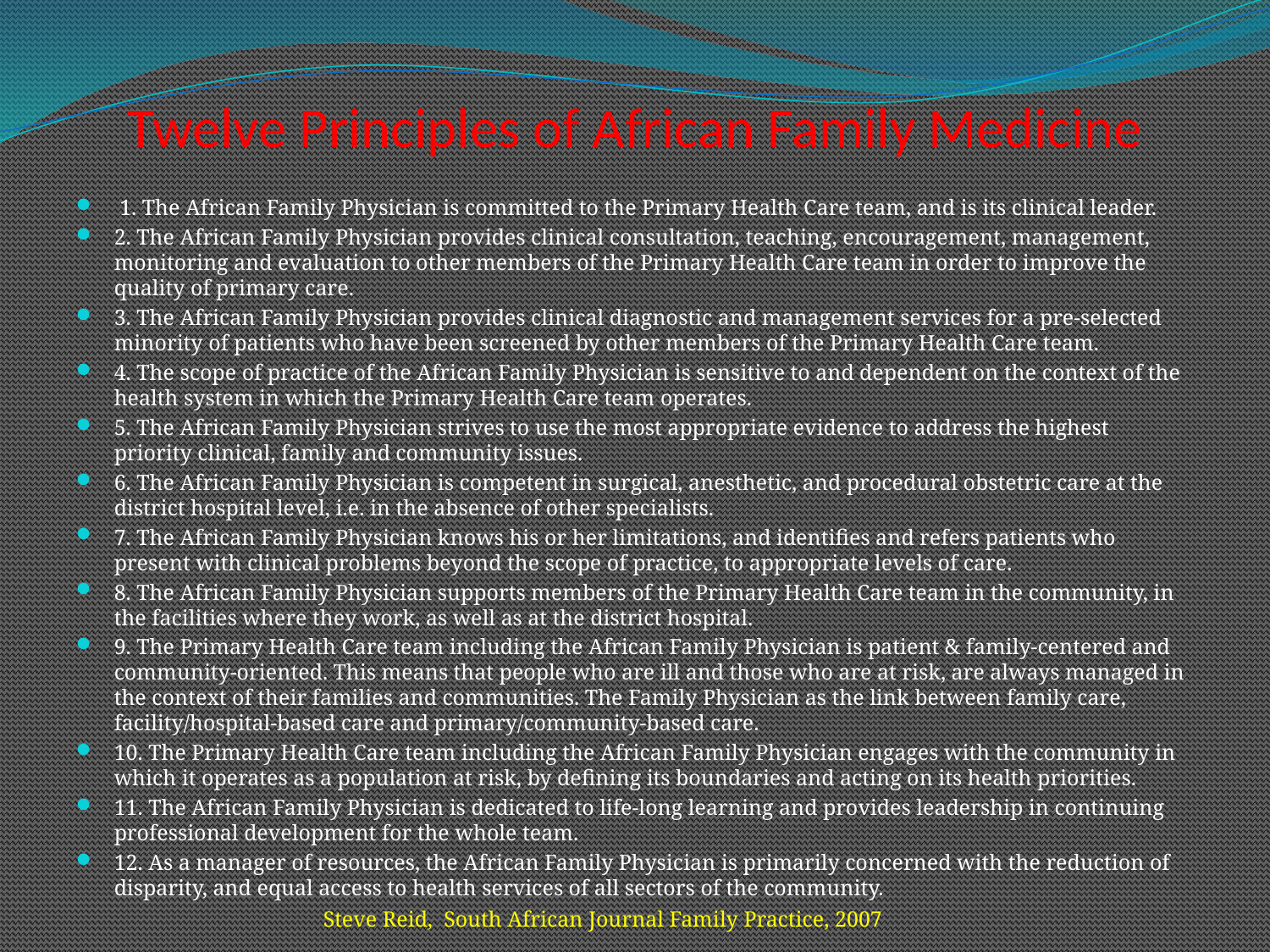

# Twelve Principles of African Family Medicine

 1. The African Family Physician is committed to the Primary Health Care team, and is its clinical leader.
2. The African Family Physician provides clinical consultation, teaching, encouragement, management, monitoring and evaluation to other members of the Primary Health Care team in order to improve the quality of primary care.
3. The African Family Physician provides clinical diagnostic and management services for a pre-selected minority of patients who have been screened by other members of the Primary Health Care team.
4. The scope of practice of the African Family Physician is sensitive to and dependent on the context of the health system in which the Primary Health Care team operates.
5. The African Family Physician strives to use the most appropriate evidence to address the highest priority clinical, family and community issues.
6. The African Family Physician is competent in surgical, anesthetic, and procedural obstetric care at the district hospital level, i.e. in the absence of other specialists.
7. The African Family Physician knows his or her limitations, and identifies and refers patients who present with clinical problems beyond the scope of practice, to appropriate levels of care.
8. The African Family Physician supports members of the Primary Health Care team in the community, in the facilities where they work, as well as at the district hospital.
9. The Primary Health Care team including the African Family Physician is patient & family-centered and community-oriented. This means that people who are ill and those who are at risk, are always managed in the context of their families and communities. The Family Physician as the link between family care, facility/hospital-based care and primary/community-based care.
10. The Primary Health Care team including the African Family Physician engages with the community in which it operates as a population at risk, by defining its boundaries and acting on its health priorities.
11. The African Family Physician is dedicated to life-long learning and provides leadership in continuing professional development for the whole team.
12. As a manager of resources, the African Family Physician is primarily concerned with the reduction of disparity, and equal access to health services of all sectors of the community.
Steve Reid,  South African Journal Family Practice, 2007